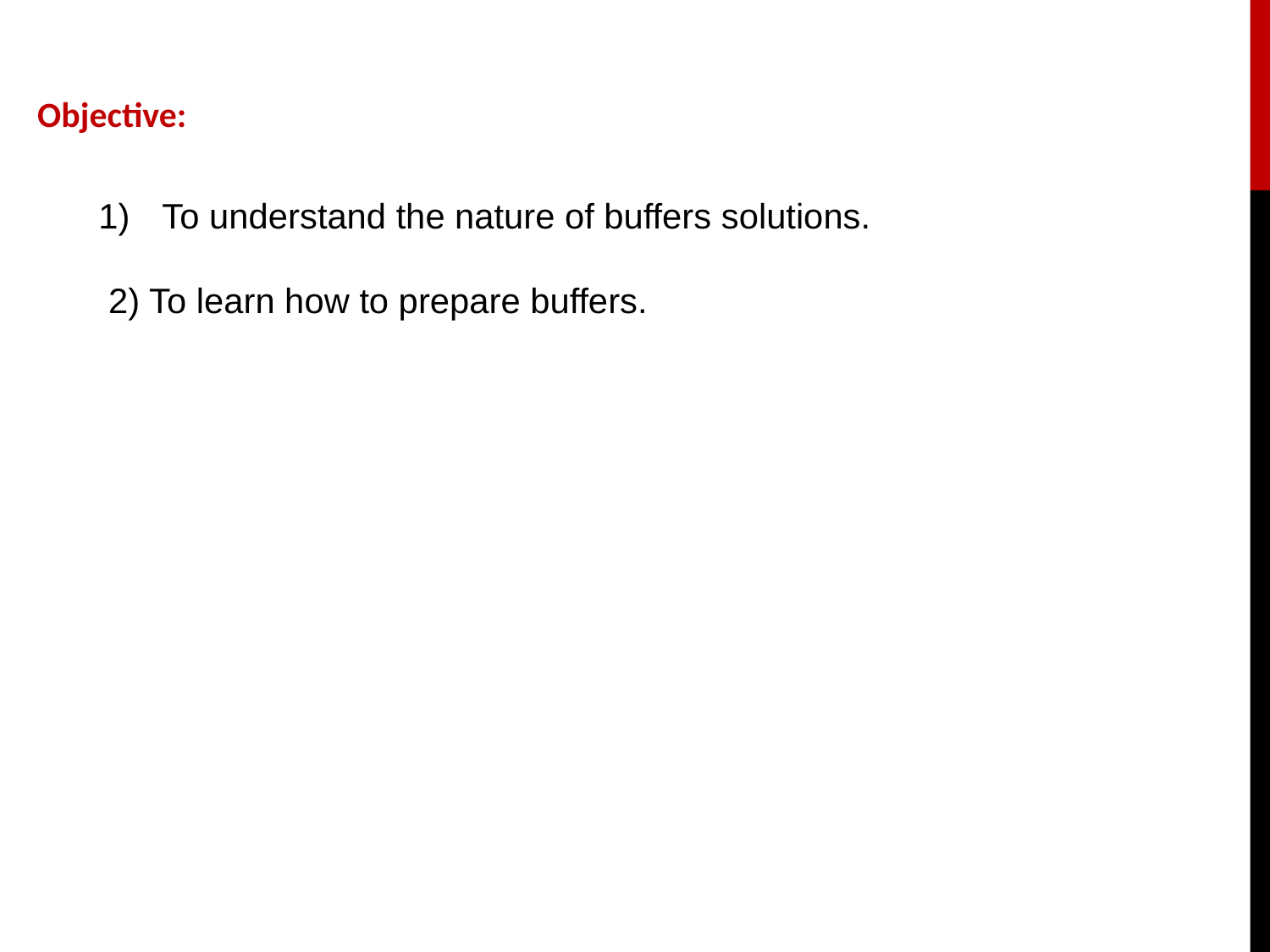

Objective:

To understand the nature of buffers solutions.

 2) To learn how to prepare buffers.